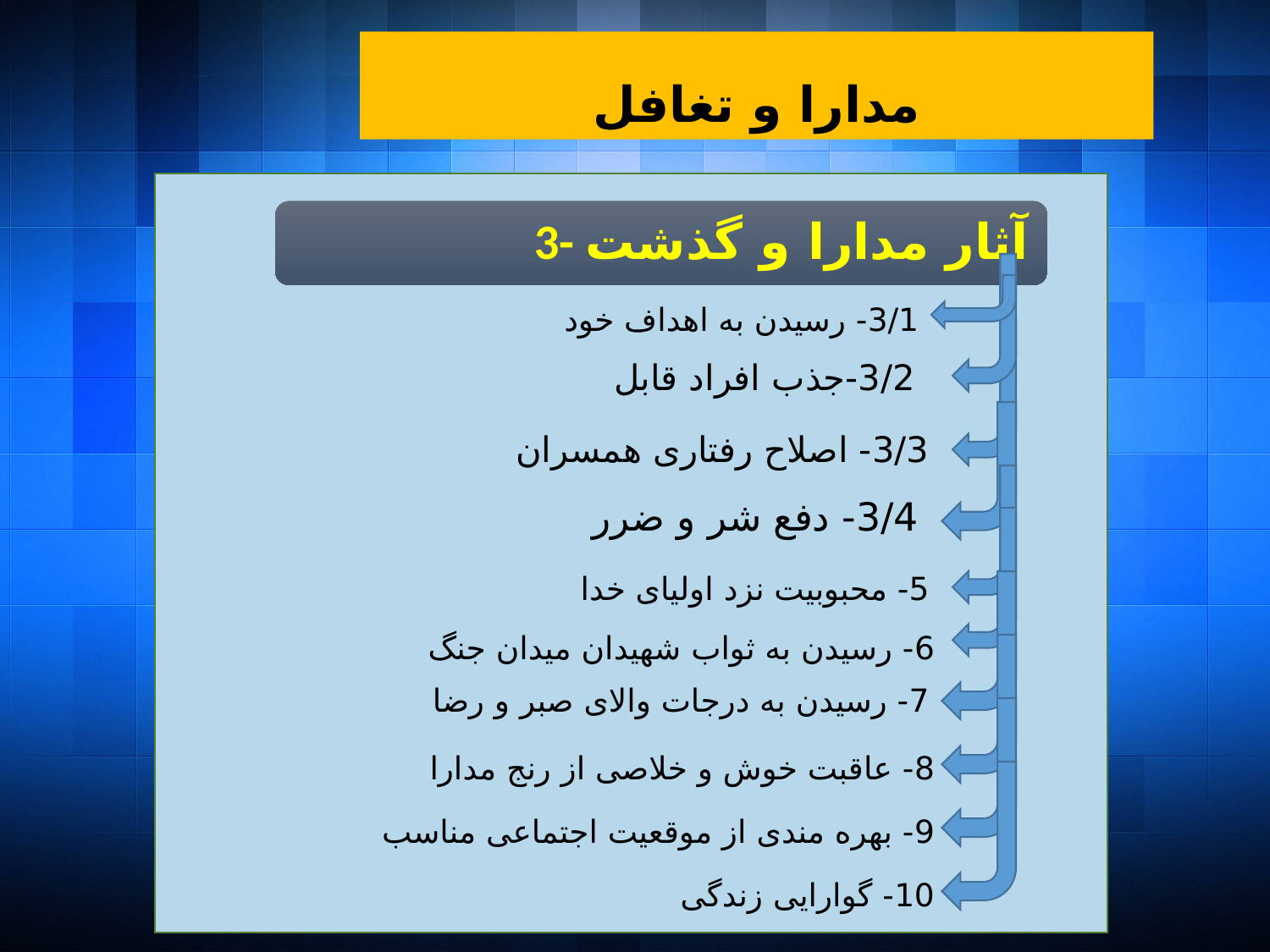

مدارا و تغافل

3- آثار مدارا و گذشت

3/1- رسیدن به اهداف خود

3/2-جذب افراد قابل

3/3- اصلاح رفتاری همسران

3/4- دفع شر و ضرر

5- محبوبیت نزد اولیای خدا

6- رسیدن به ثواب شهیدان میدان جنگ

7- رسیدن به درجات والای صبر و رضا

8- عاقبت خوش و خلاصی از رنج مدارا

9- بهره مندی از موقعیت اجتماعی مناسب
10- گوارایی زندگی